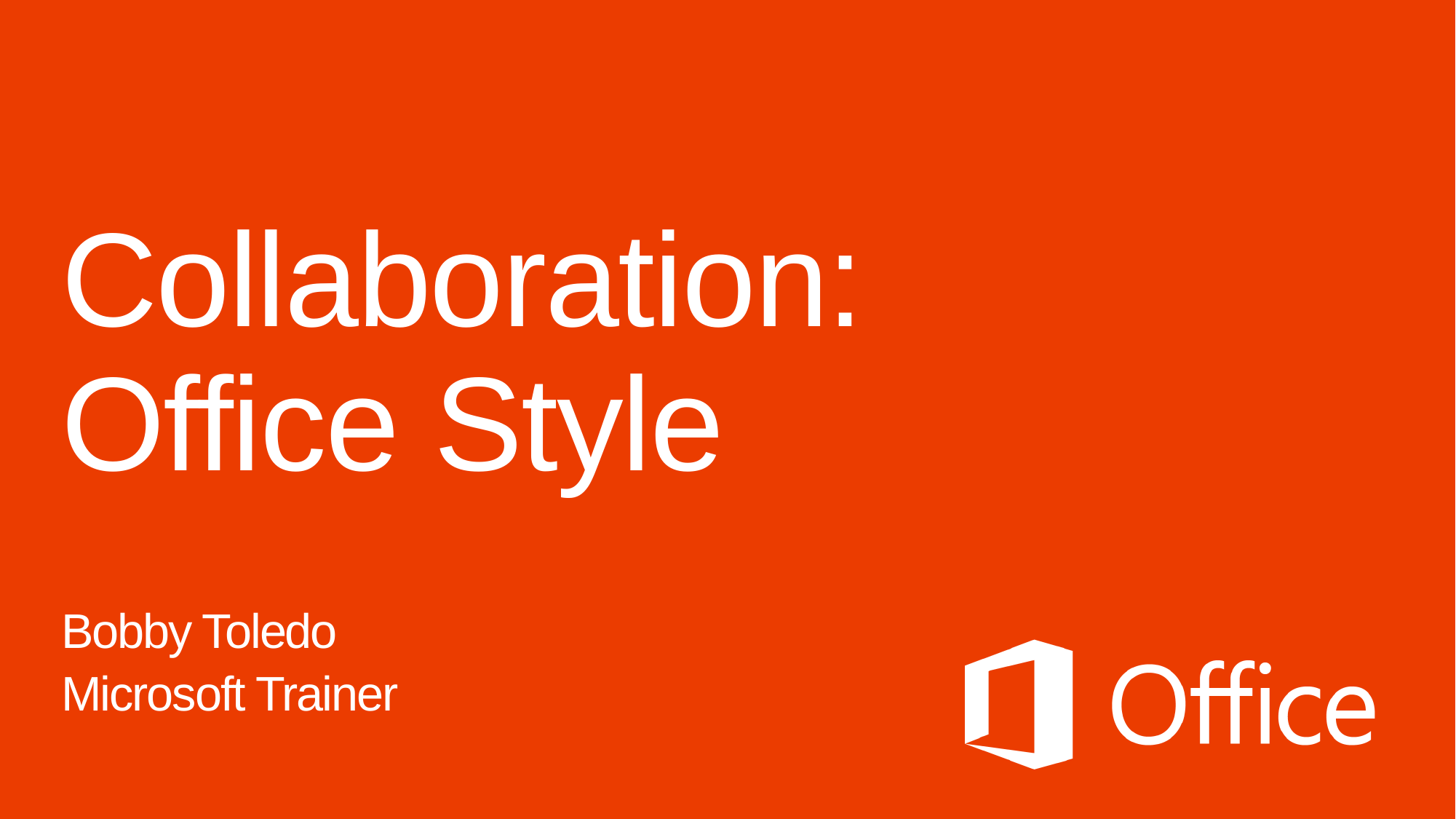

Collaboration:
Office Style
Bobby Toledo
Microsoft Trainer